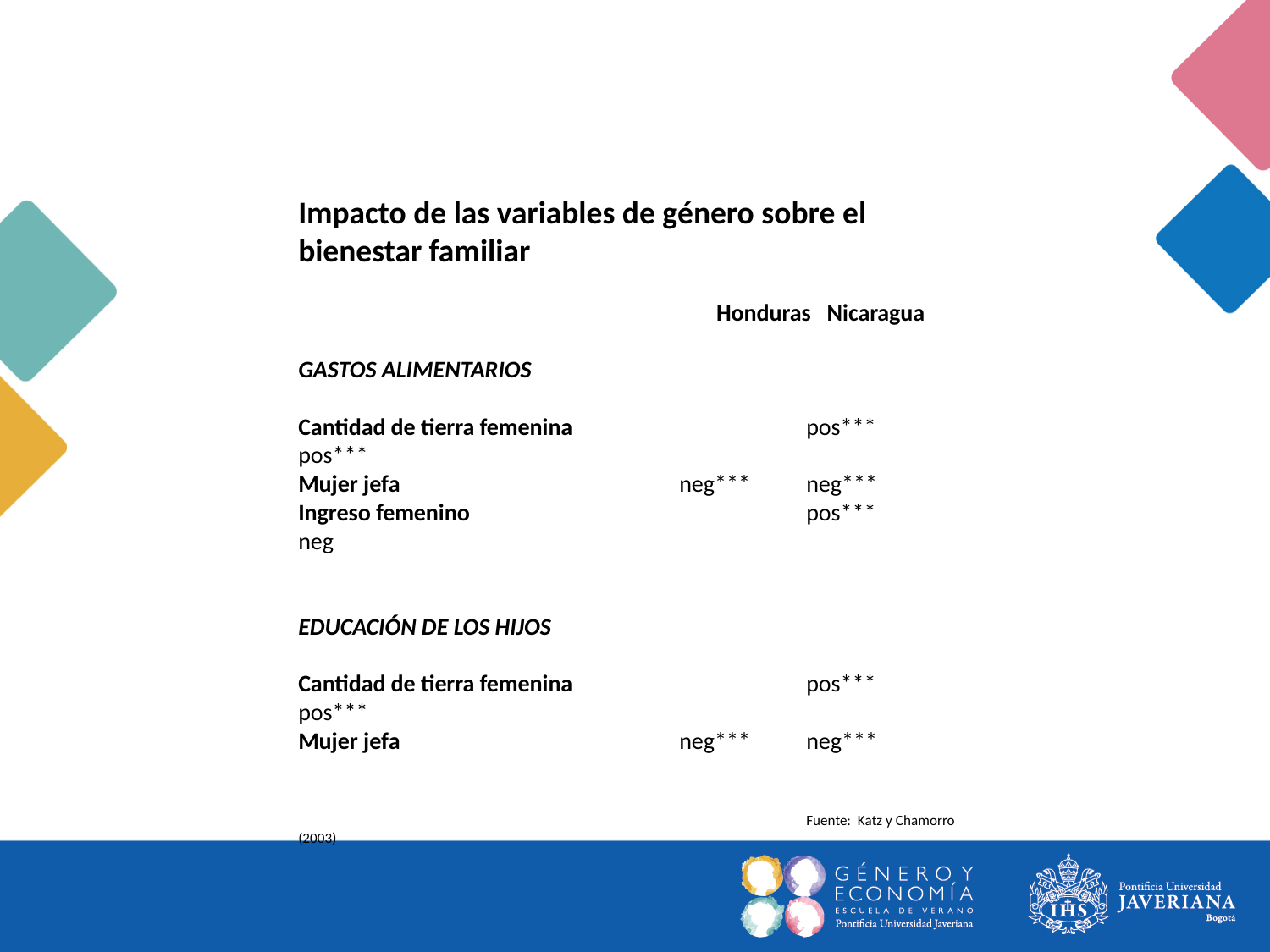

Impacto de las variables de género sobre el bienestar familiar

			       Honduras   Nicaragua

GASTOS ALIMENTARIOS

Cantidad de tierra femenina		pos***	pos***
Mujer jefa			neg***	neg***
Ingreso femenino			pos***	neg

EDUCACIÓN DE LOS HIJOS

Cantidad de tierra femenina		pos***	pos***
Mujer jefa			neg***	neg***

				Fuente:  Katz y Chamorro (2003)